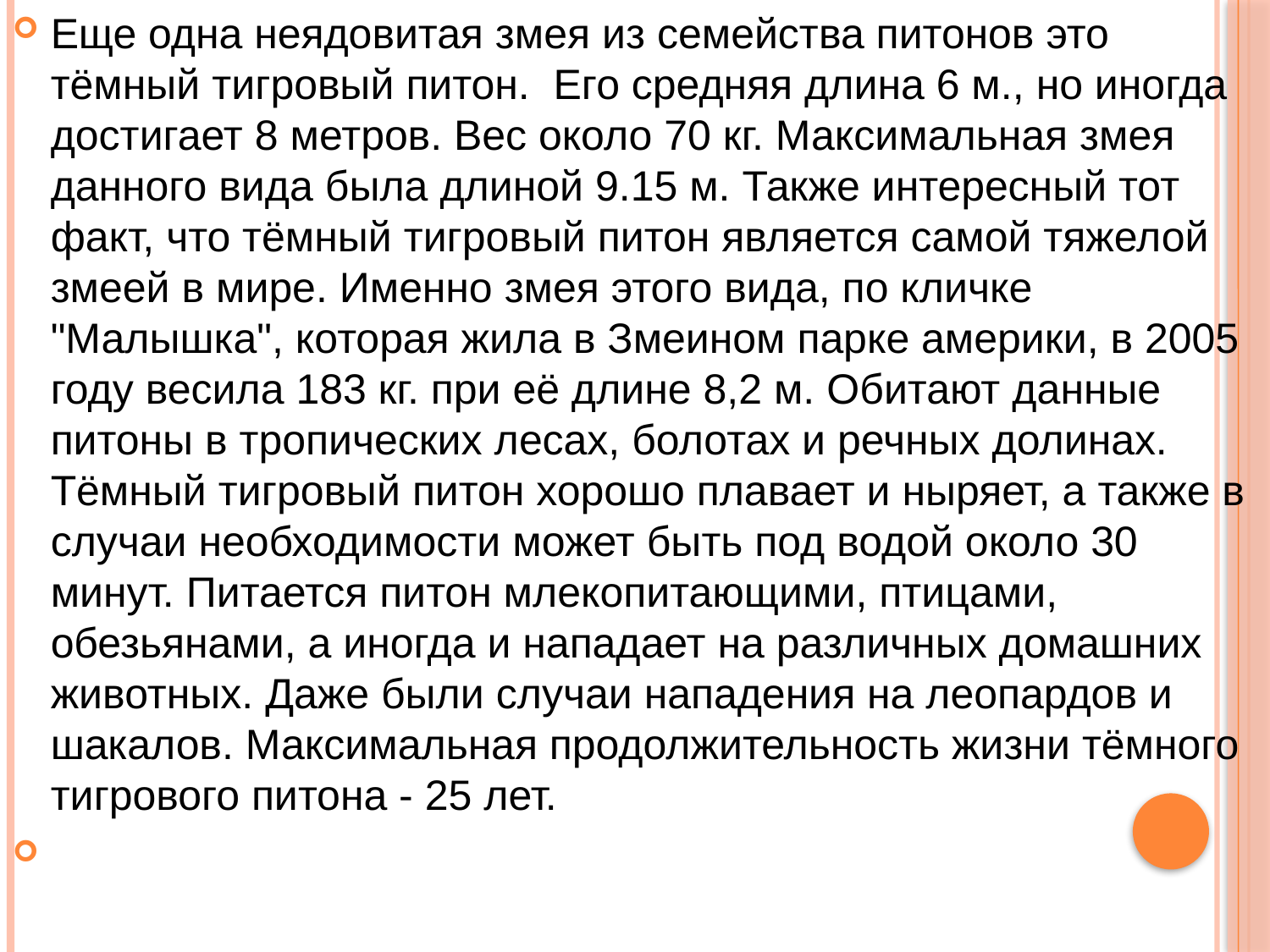

Еще одна неядовитая змея из семейства питонов это тёмный тигровый питон.  Его средняя длина 6 м., но иногда достигает 8 метров. Вес около 70 кг. Максимальная змея данного вида была длиной 9.15 м. Также интересный тот факт, что тёмный тигровый питон является самой тяжелой змеей в мире. Именно змея этого вида, по кличке "Малышка", которая жила в Змеином парке америки, в 2005 году весила 183 кг. при её длине 8,2 м. Обитают данные питоны в тропических лесах, болотах и речных долинах. Тёмный тигровый питон хорошо плавает и ныряет, а также в случаи необходимости может быть под водой около 30 минут. Питается питон млекопитающими, птицами, обезьянами, а иногда и нападает на различных домашних животных. Даже были случаи нападения на леопардов и шакалов. Максимальная продолжительность жизни тёмного тигрового питона - 25 лет.

#